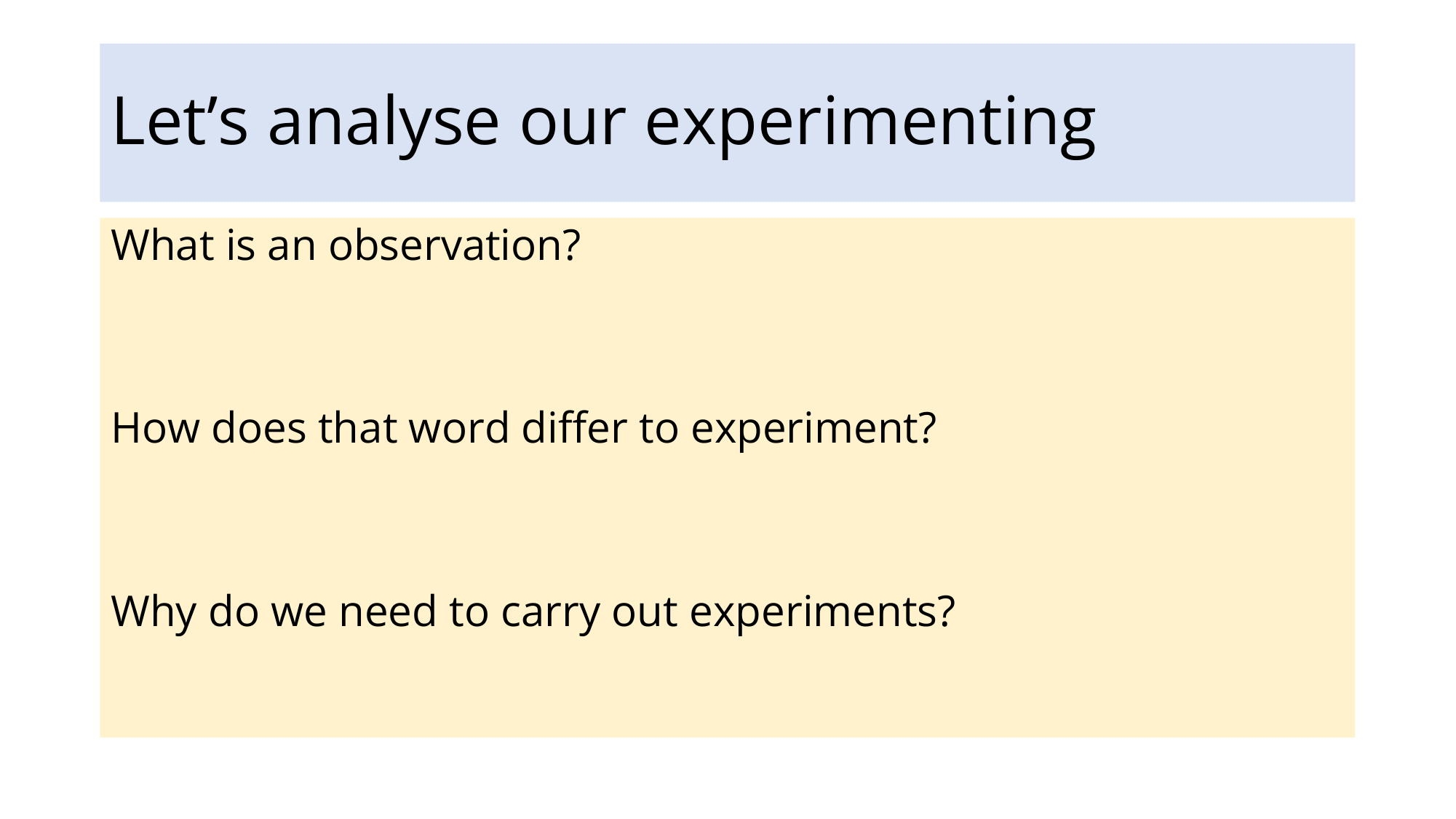

# Let’s analyse our experimenting
What is an observation?

How does that word differ to experiment?

Why do we need to carry out experiments?